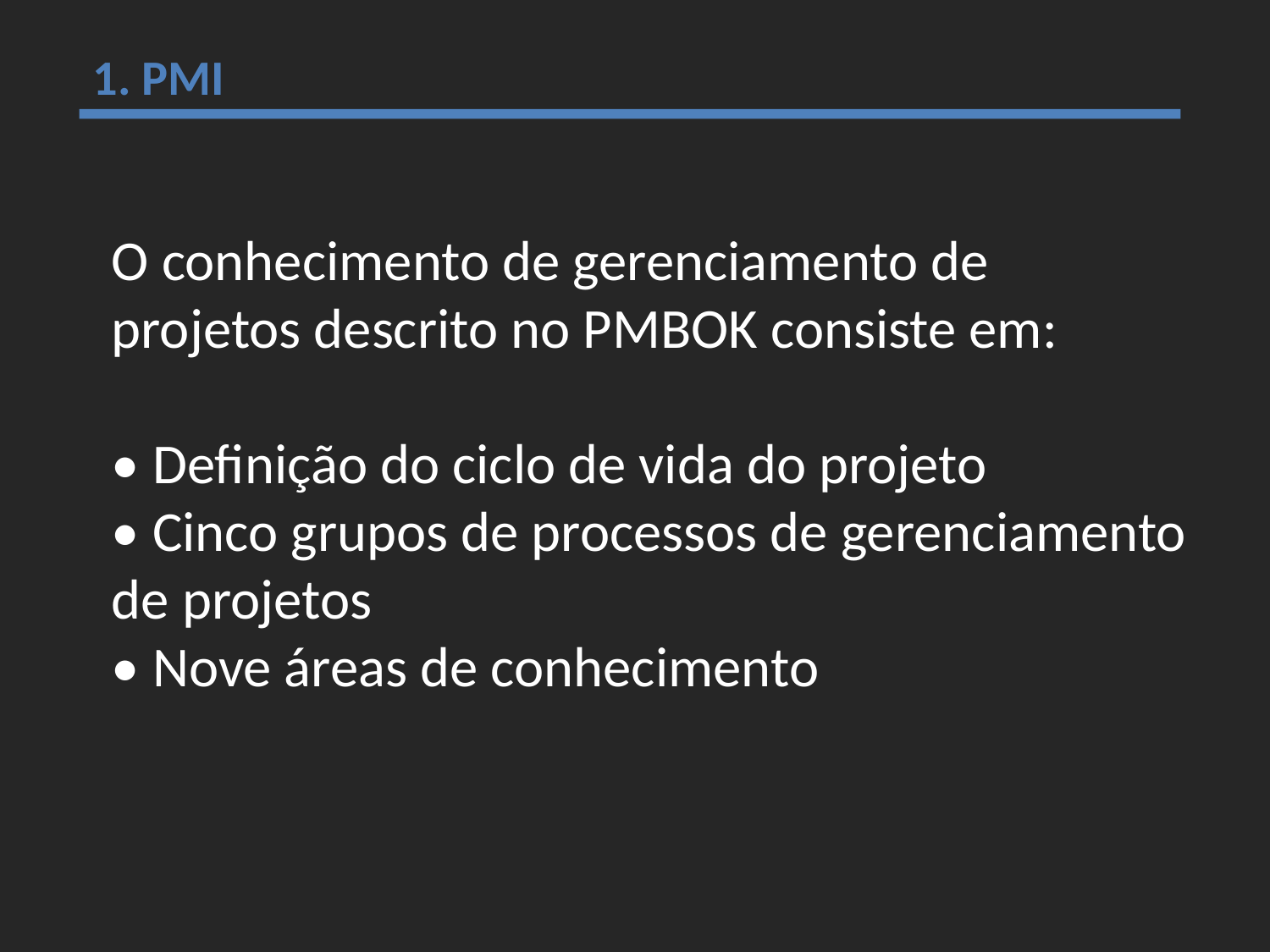

1. PMI

O conhecimento de gerenciamento de projetos descrito no PMBOK consiste em:

• Definição do ciclo de vida do projeto
• Cinco grupos de processos de gerenciamento de projetos
• Nove áreas de conhecimento